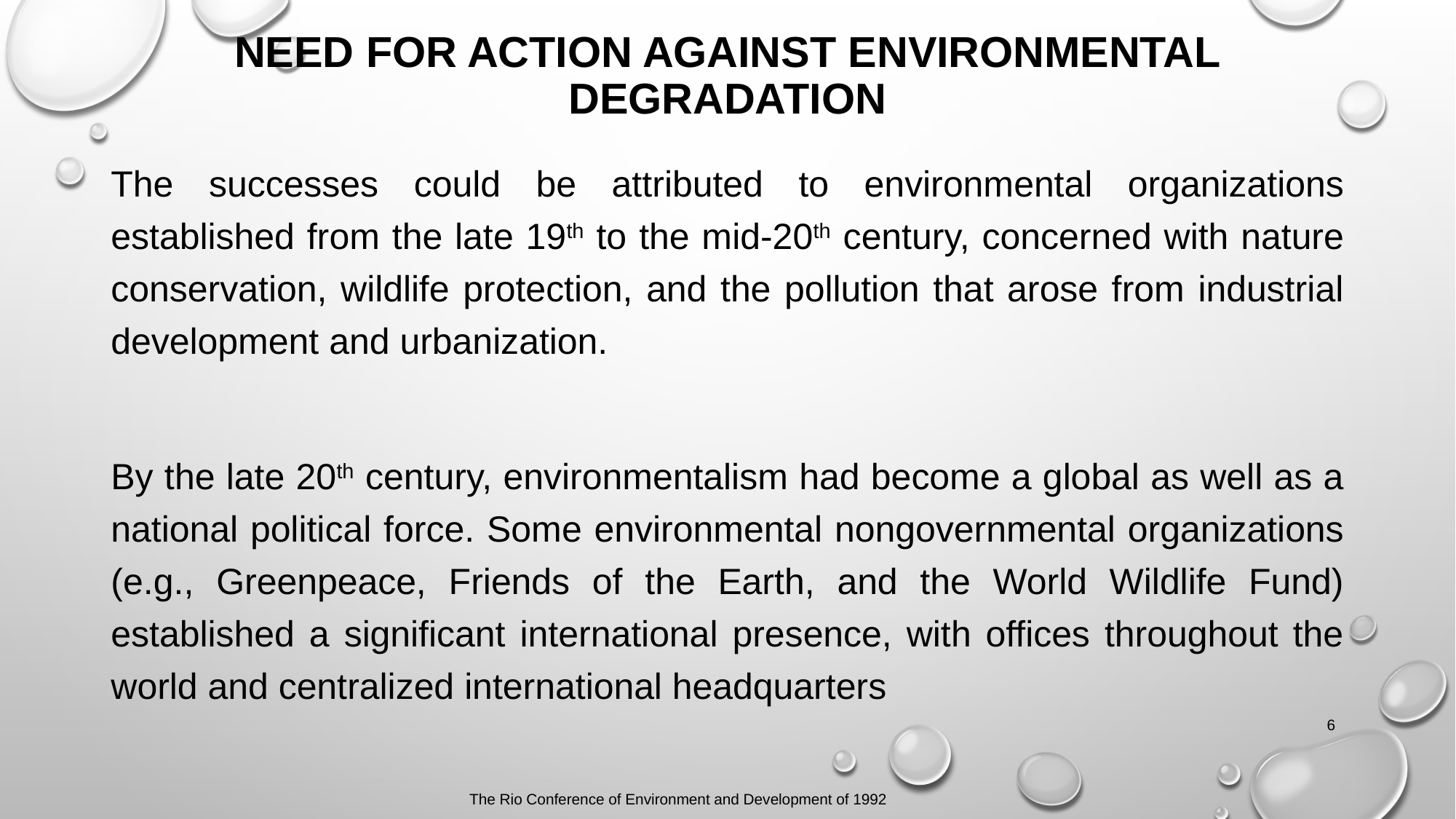

# Need for action against environmental degradation
The successes could be attributed to environmental organizations established from the late 19th to the mid-20th century, concerned with nature conservation, wildlife protection, and the pollution that arose from industrial development and urbanization.

By the late 20th century, environmentalism had become a global as well as a national political force. Some environmental nongovernmental organizations (e.g., Greenpeace, Friends of the Earth, and the World Wildlife Fund) established a significant international presence, with offices throughout the world and centralized international headquarters
6
The Rio Conference of Environment and Development of 1992